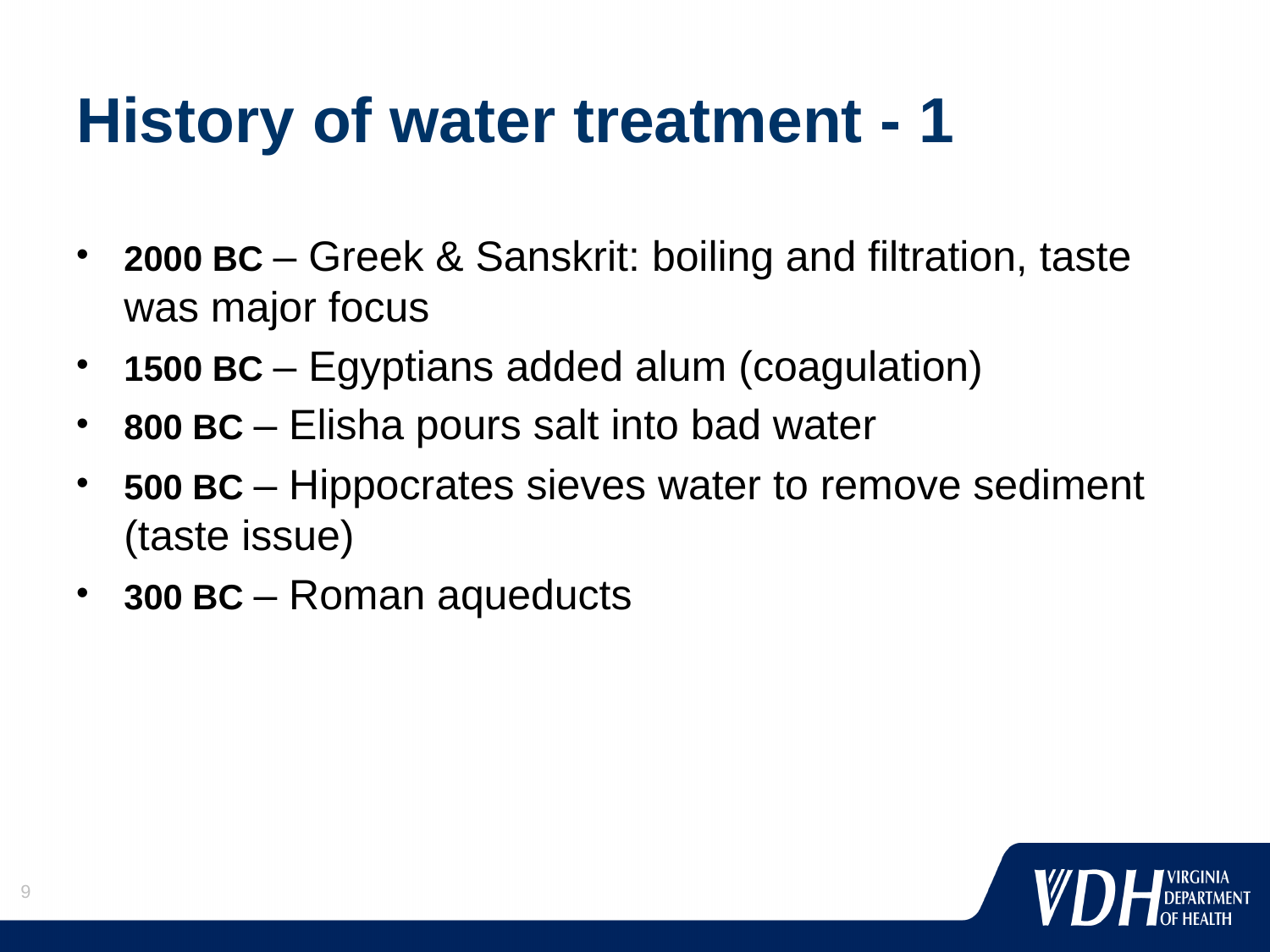

# History of water treatment - 1
2000 BC – Greek & Sanskrit: boiling and filtration, taste was major focus
1500 BC – Egyptians added alum (coagulation)
800 BC – Elisha pours salt into bad water
500 BC – Hippocrates sieves water to remove sediment (taste issue)
300 BC – Roman aqueducts

9